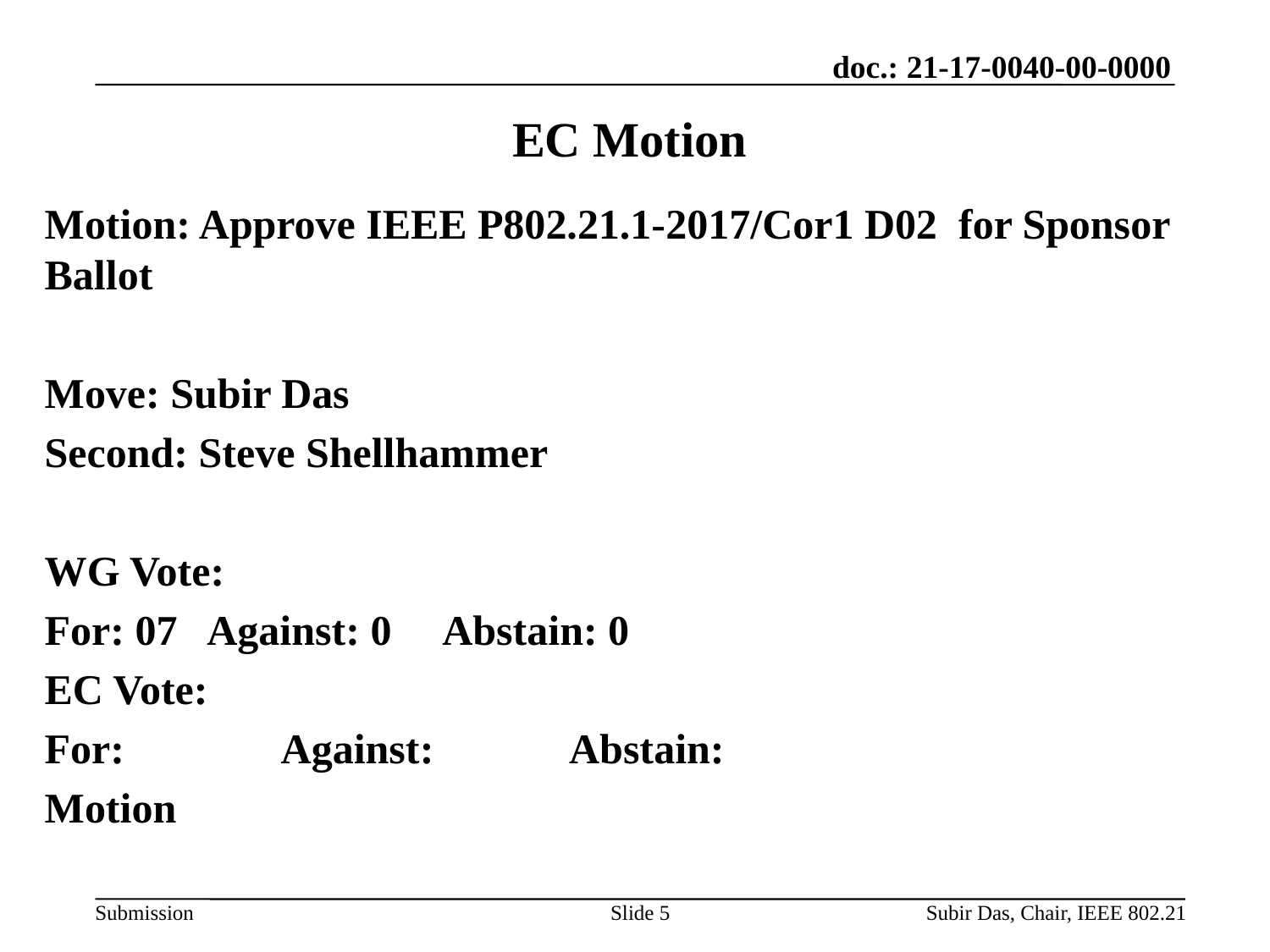

# EC Motion
Motion: Approve IEEE P802.21.1-2017/Cor1 D02  for Sponsor Ballot

Move: Subir Das
Second: Steve Shellhammer

WG Vote:
For: 07   Against: 0     Abstain: 0
EC Vote:
For:               Against:             Abstain:
Motion
Slide 5
Subir Das, Chair, IEEE 802.21